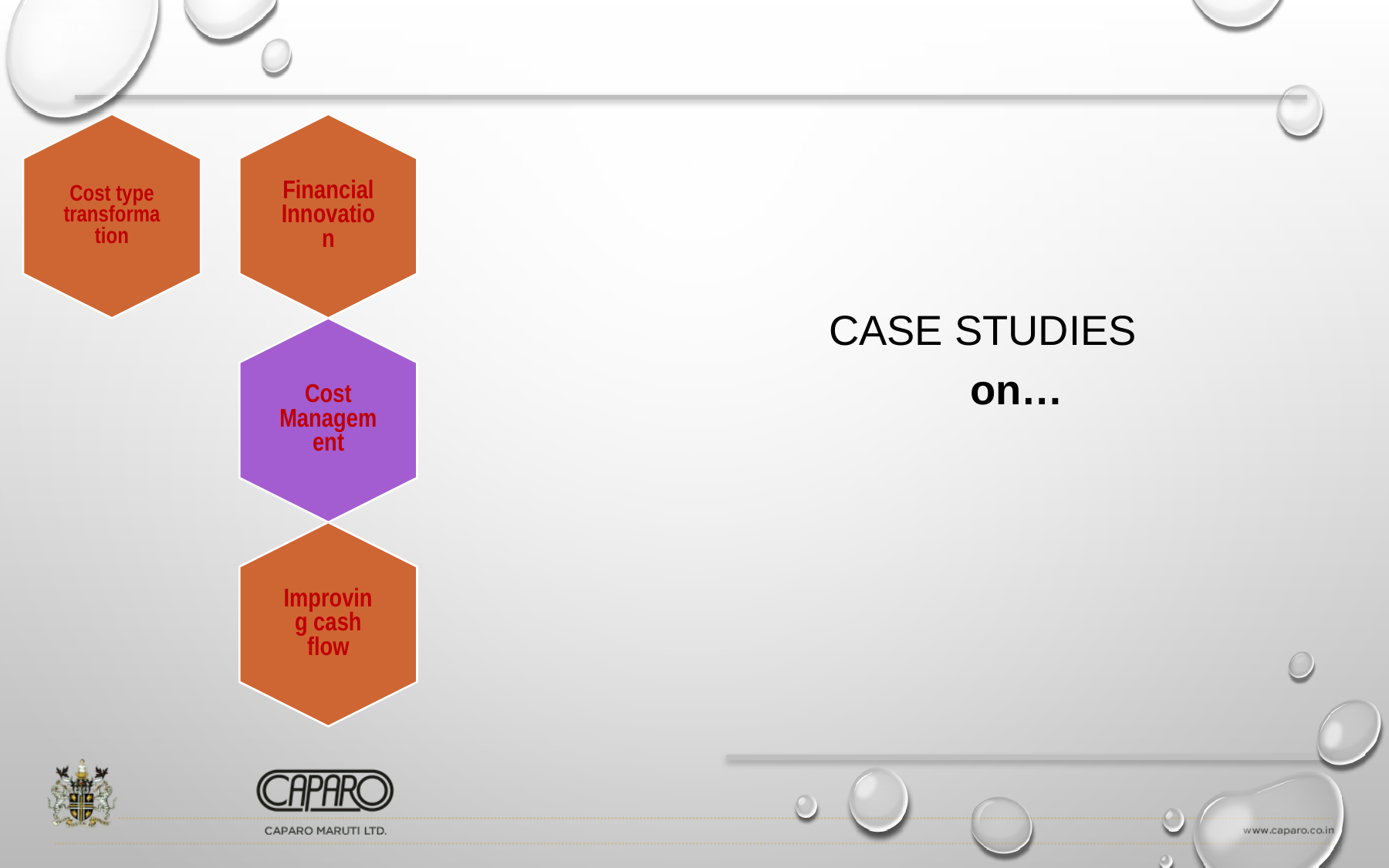

Financial Innovation
Cost type
transformation
Cost Management
Improving cash flow
# Case studies
 on…
15/44